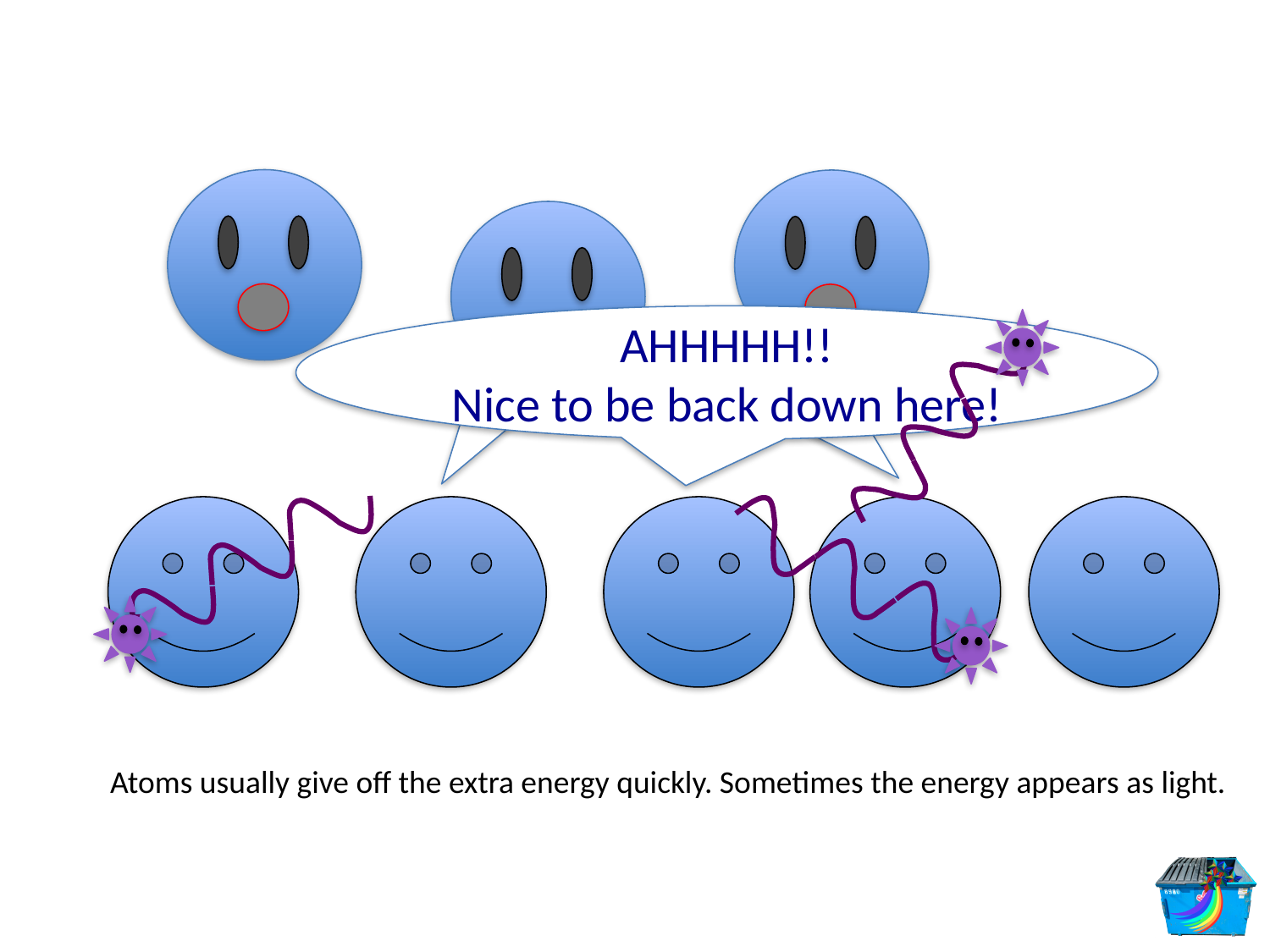

AHHHHH!!
Nice to be back down here!

Atoms usually give off the extra energy quickly. Sometimes the energy appears as light.